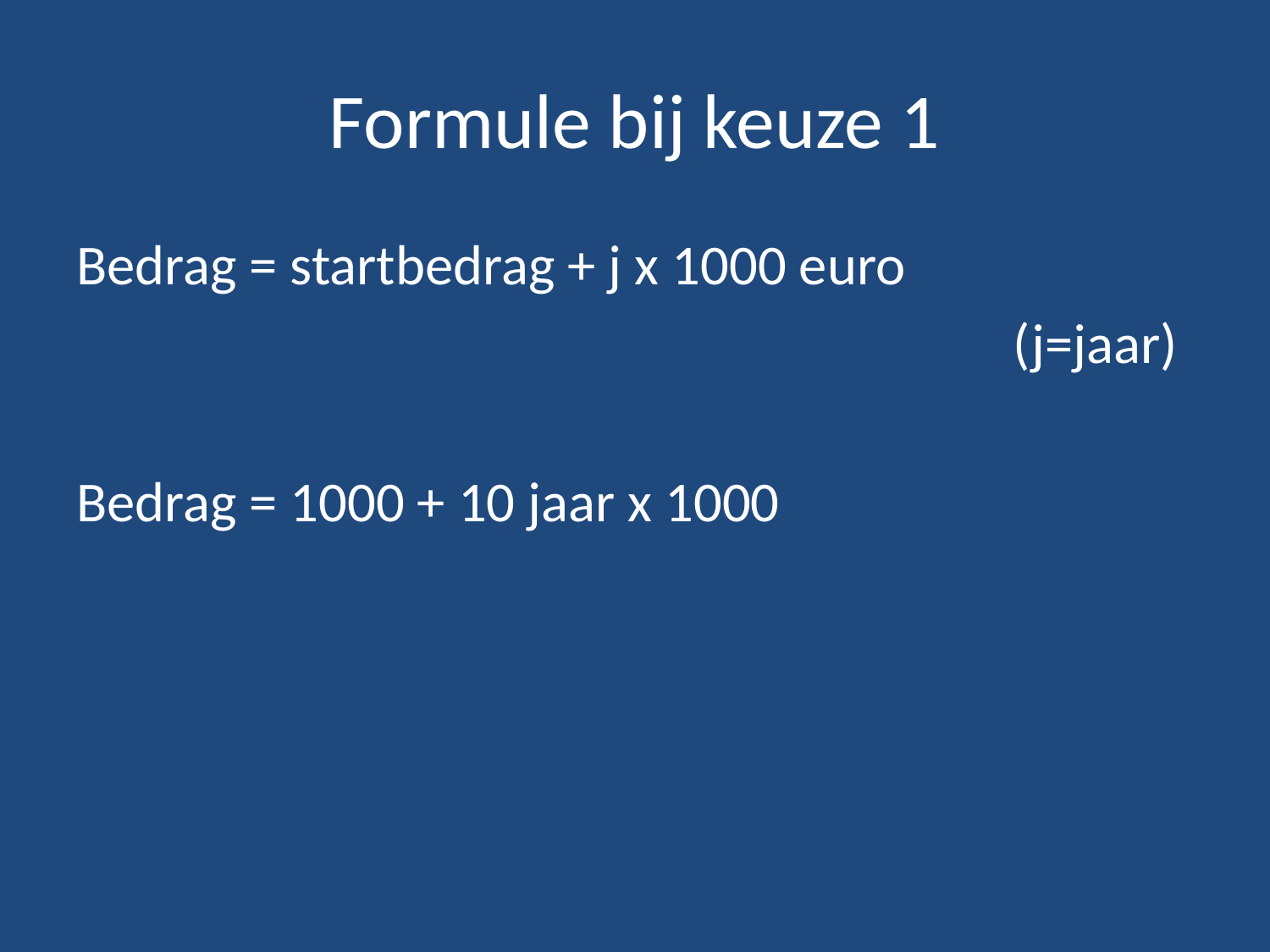

# Formule bij keuze 1
Bedrag = startbedrag + j x 1000 euro
								(j=jaar)

Bedrag = 1000 + 10 jaar x 1000